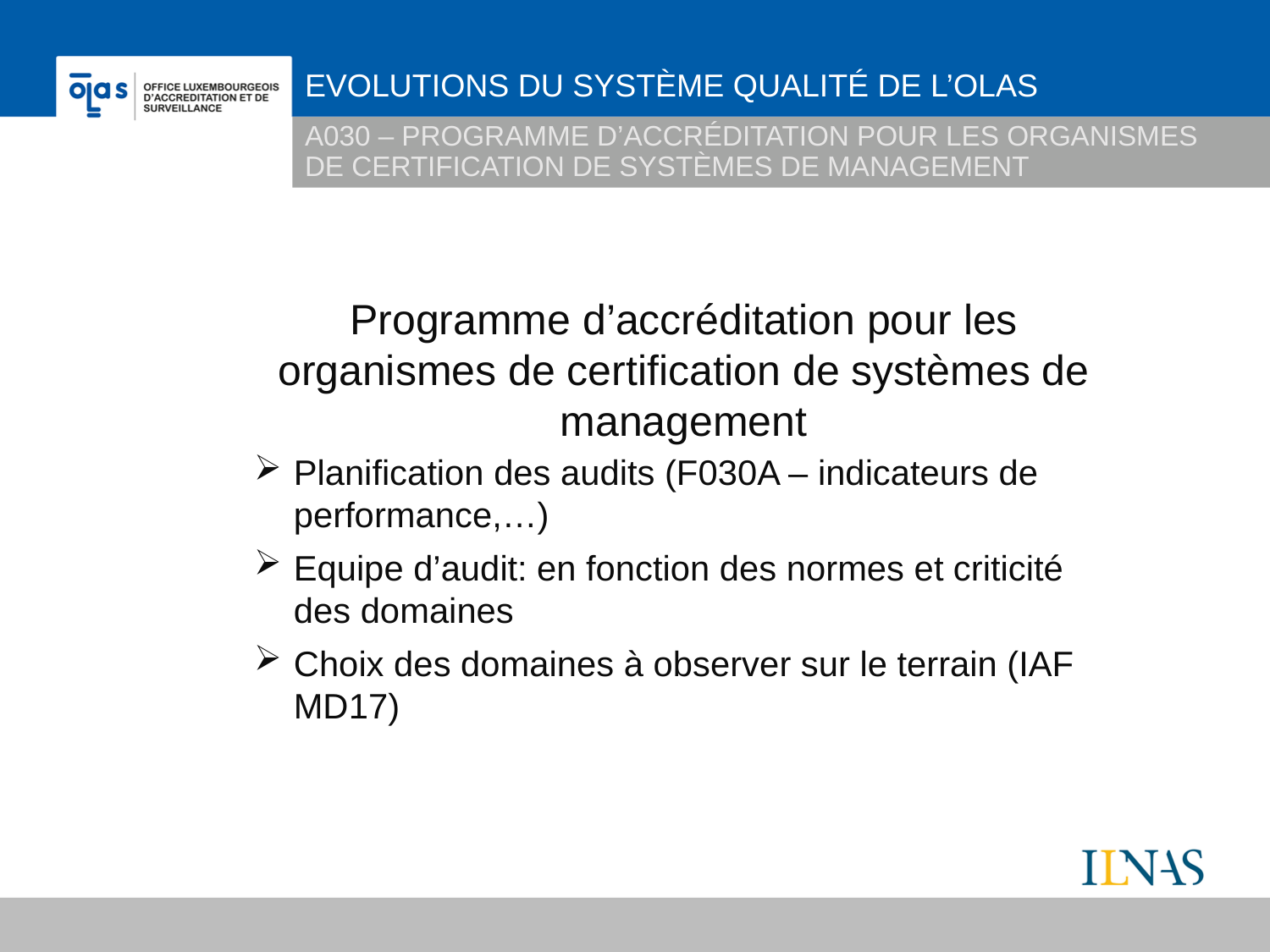

# Evolutions du système qualité de l’OLAS
A030 – Programme d’accréditation pour les organismes de certification de systèmes de management
Programme d’accréditation pour les organismes de certification de systèmes de management
Planification des audits (F030A – indicateurs de performance,…)
Equipe d’audit: en fonction des normes et criticité des domaines
Choix des domaines à observer sur le terrain (IAF MD17)